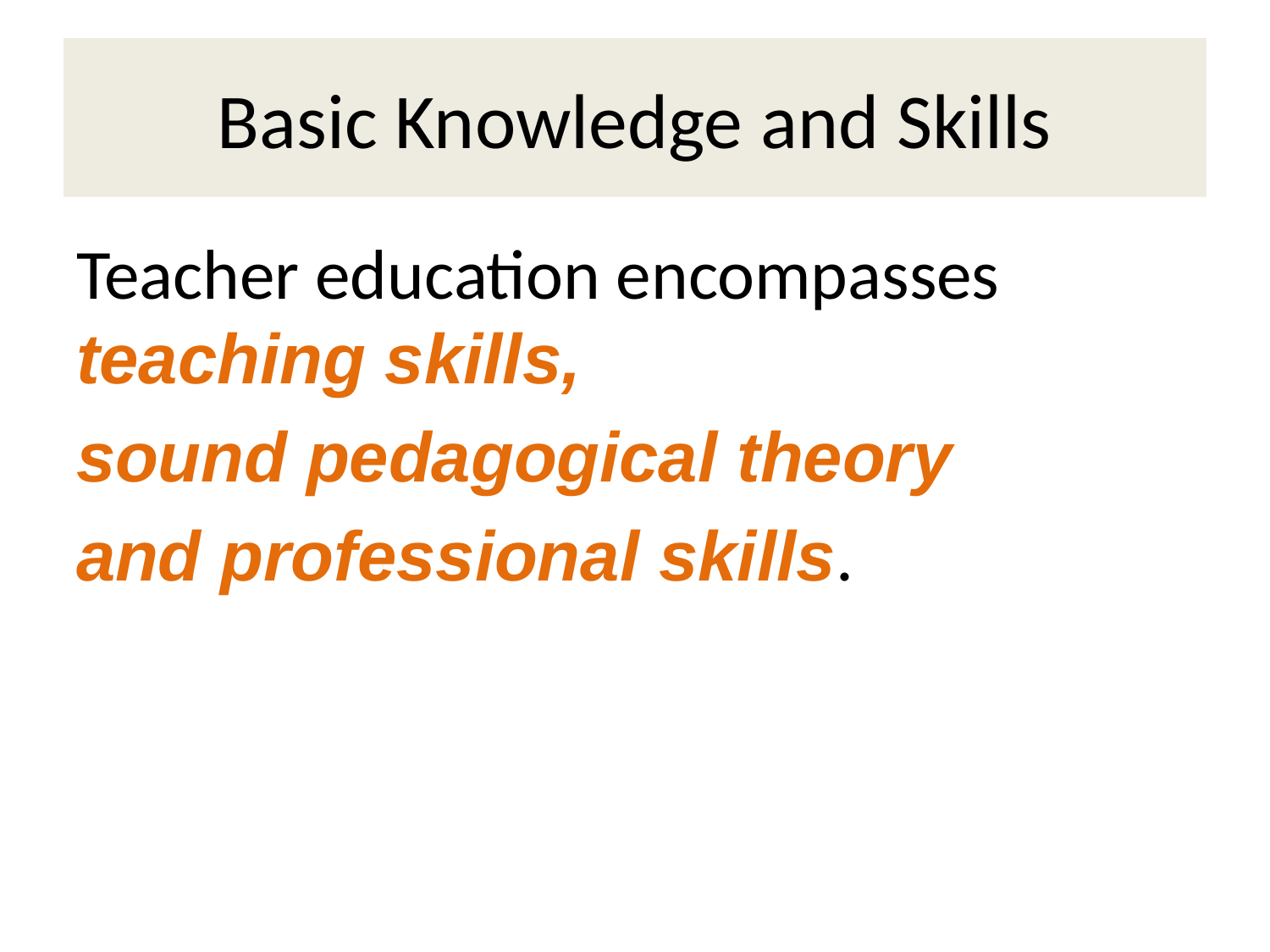

# Basic Knowledge and Skills
Teacher education encompasses teaching skills,
sound pedagogical theory
and professional skills.